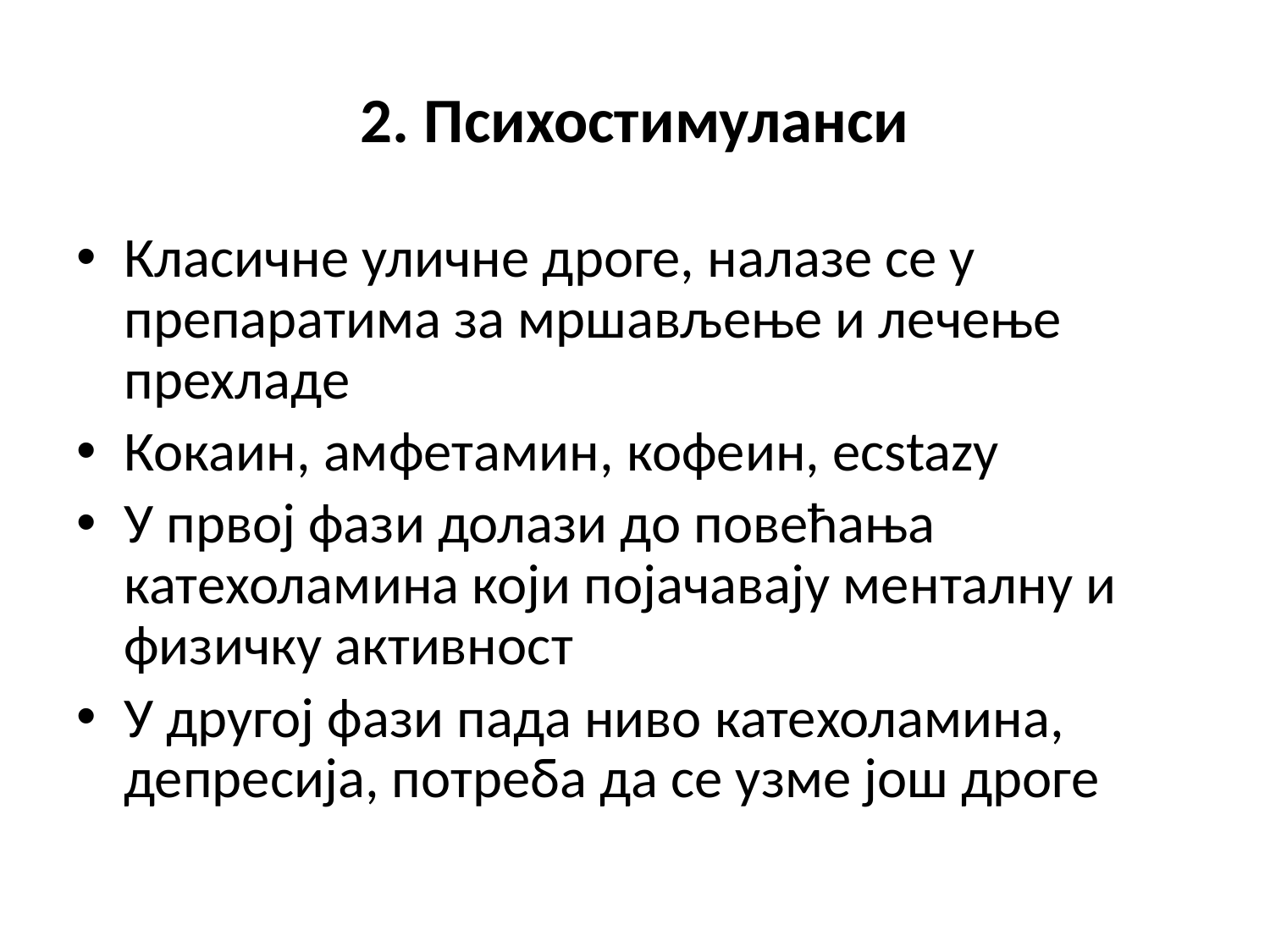

# 2. Психостимуланси
Класичне уличне дроге, налазе се у препаратима за мршављење и лечење прехладе
Кокаин, амфетамин, кофеин, ecstazy
У првој фази долази до повећања катехоламина који појачавају менталну и физичку активност
У другој фази пада ниво катехоламина, депресија, потреба да се узме још дроге